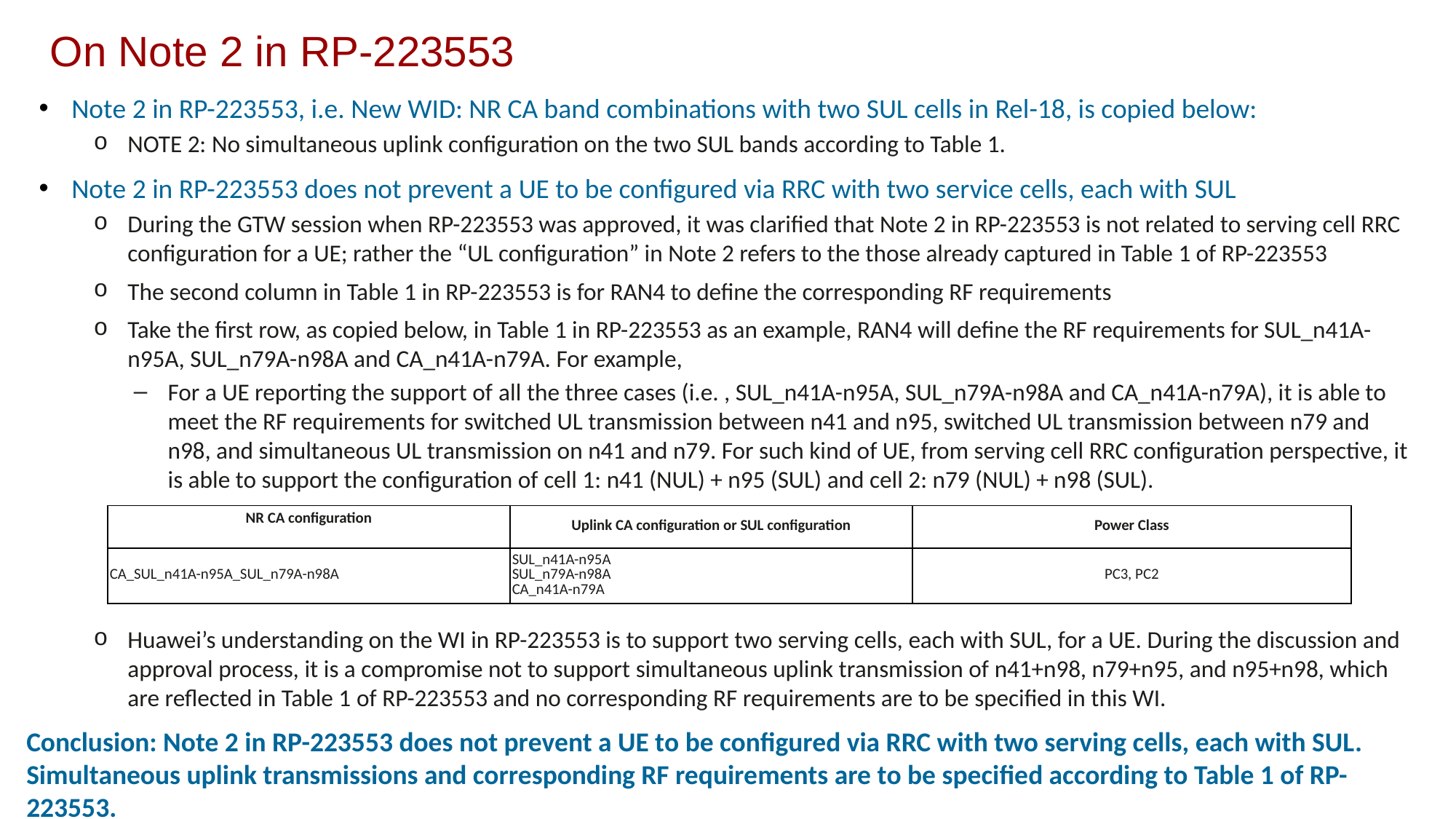

On Note 2 in RP-223553
Note 2 in RP-223553, i.e. New WID: NR CA band combinations with two SUL cells in Rel-18, is copied below:
NOTE 2: No simultaneous uplink configuration on the two SUL bands according to Table 1.
Note 2 in RP-223553 does not prevent a UE to be configured via RRC with two service cells, each with SUL
During the GTW session when RP-223553 was approved, it was clarified that Note 2 in RP-223553 is not related to serving cell RRC configuration for a UE; rather the “UL configuration” in Note 2 refers to the those already captured in Table 1 of RP-223553
The second column in Table 1 in RP-223553 is for RAN4 to define the corresponding RF requirements
Take the first row, as copied below, in Table 1 in RP-223553 as an example, RAN4 will define the RF requirements for SUL_n41A-n95A, SUL_n79A-n98A and CA_n41A-n79A. For example,
For a UE reporting the support of all the three cases (i.e. , SUL_n41A-n95A, SUL_n79A-n98A and CA_n41A-n79A), it is able to meet the RF requirements for switched UL transmission between n41 and n95, switched UL transmission between n79 and n98, and simultaneous UL transmission on n41 and n79. For such kind of UE, from serving cell RRC configuration perspective, it is able to support the configuration of cell 1: n41 (NUL) + n95 (SUL) and cell 2: n79 (NUL) + n98 (SUL).

Huawei’s understanding on the WI in RP-223553 is to support two serving cells, each with SUL, for a UE. During the discussion and approval process, it is a compromise not to support simultaneous uplink transmission of n41+n98, n79+n95, and n95+n98, which are reflected in Table 1 of RP-223553 and no corresponding RF requirements are to be specified in this WI.

| NR CA configuration | Uplink CA configuration or SUL configuration | Power Class |
| --- | --- | --- |
| CA\_SUL\_n41A-n95A\_SUL\_n79A-n98A | SUL\_n41A-n95A SUL\_n79A-n98A CA\_n41A-n79A | PC3, PC2 |
Conclusion: Note 2 in RP-223553 does not prevent a UE to be configured via RRC with two serving cells, each with SUL. Simultaneous uplink transmissions and corresponding RF requirements are to be specified according to Table 1 of RP-223553.